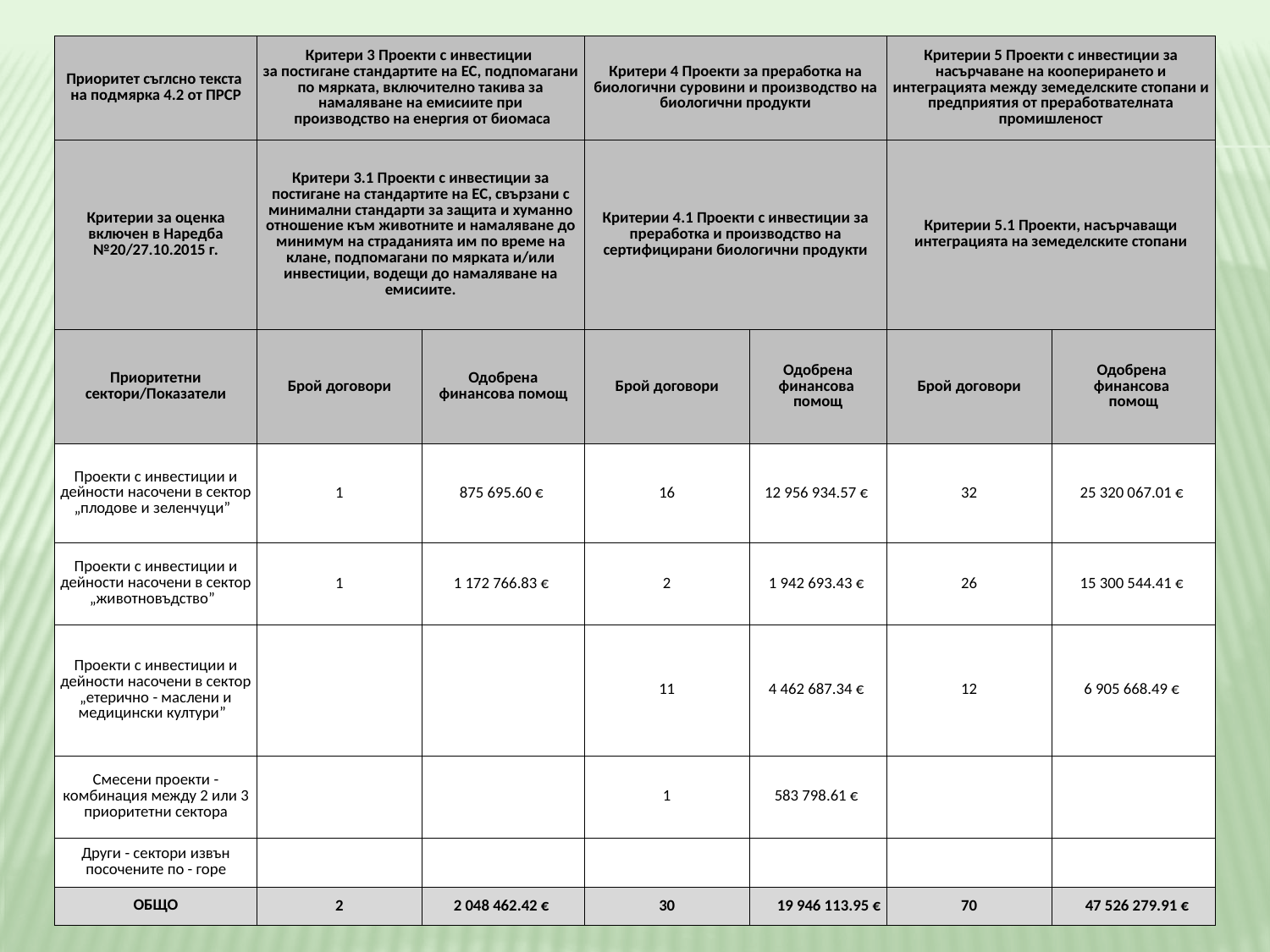

| Приоритет съглсно текста на подмярка 4.2 от ПРСР | Критери 3 Проекти с инвестиции за постигане стандартите на ЕС, подпомагани по мярката, включително такива за намаляване на емисиите при производство на енергия от биомаса |  | Критери 4 Проекти за преработка на биологични суровини и производство на биологични продукти |  | Критерии 5 Проекти с инвестиции за насърчаване на кооперирането и интеграцията между земеделските стопани и предприятия от преработвателната промишленост |  |
| --- | --- | --- | --- | --- | --- | --- |
| Критерии за оценка включен в Наредба №20/27.10.2015 г. | Критери 3.1 Проекти с инвестиции за постигане на стандартите на ЕС, свързани с минимални стандарти за защита и хуманно отношение към животните и намаляване до минимум на страданията им по време на клане, подпомагани по мярката и/или инвестиции, водещи до намаляване на емисиите. |  | Критерии 4.1 Проекти с инвестиции за преработка и производство на сертифицирани биологични продукти |  | Критерии 5.1 Проекти, насърчаващи интеграцията на земеделските стопани |  |
| Приоритетни сектори/Показатели | Брой договори | Одобрена финансова помощ | Брой договори | Одобрена финансова помощ | Брой договори | Одобрена финансова помощ |
| Проекти с инвестиции и дейности насочени в сектор „плодове и зеленчуци” | 1 | 875 695.60 € | 16 | 12 956 934.57 € | 32 | 25 320 067.01 € |
| Проекти с инвестиции и дейности насочени в сектор „животновъдство” | 1 | 1 172 766.83 € | 2 | 1 942 693.43 € | 26 | 15 300 544.41 € |
| Проекти с инвестиции и дейности насочени в сектор „етерично - маслени и медицински култури” |  |  | 11 | 4 462 687.34 € | 12 | 6 905 668.49 € |
| Смесени проекти - комбинация между 2 или 3 приоритетни сектора |  |  | 1 | 583 798.61 € |  |  |
| Други - сектори извън посочените по - горе |  |  |  |  |  |  |
| ОБЩО | 2 | 2 048 462.42 € | 30 | 19 946 113.95 € | 70 | 47 526 279.91 € |